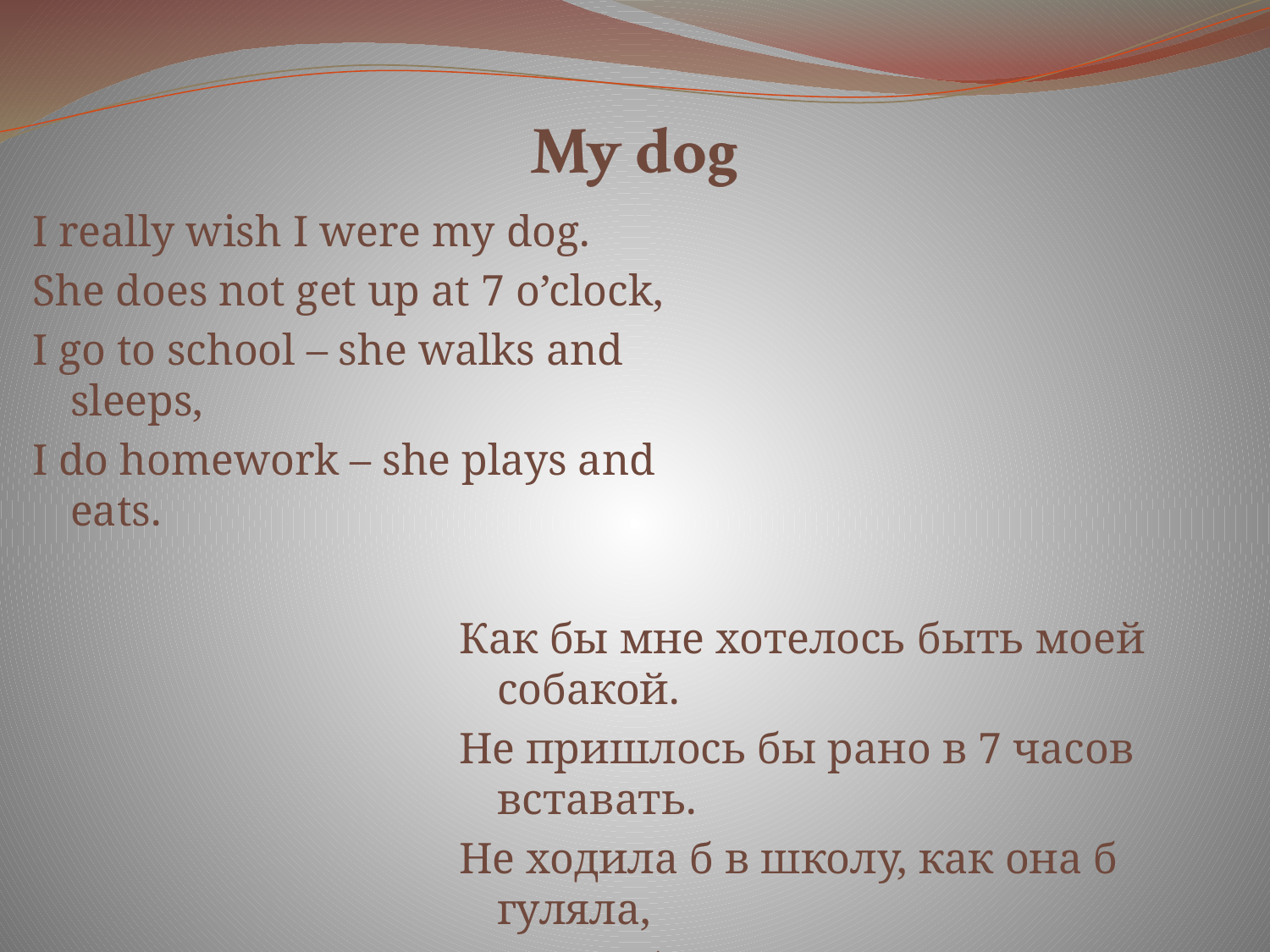

# My dog
I really wish I were my dog.
She does not get up at 7 o’clock,
I go to school – she walks and sleeps,
I do homework – she plays and eats.
Как бы мне хотелось быть моей собакой.
Не пришлось бы рано в 7 часов вставать.
Не ходила б в школу, как она б гуляла,
Как она б играла, ела и спала.
Сидорова Лада, 5а класс